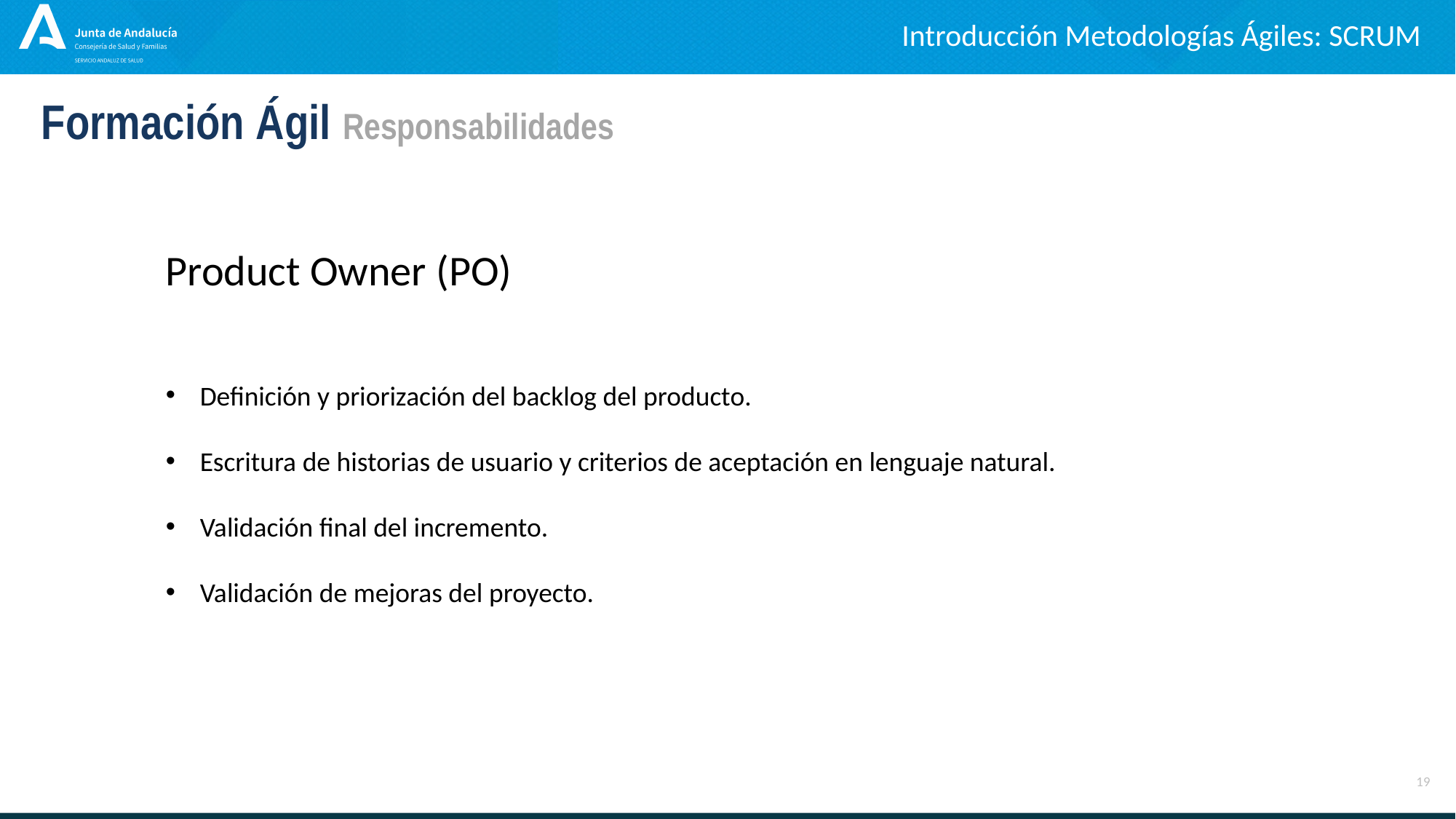

Introducción Metodologías Ágiles: SCRUM

Formación Ágil Responsabilidades

Product Owner (PO)

Definición y priorización del backlog del producto.
Escritura de historias de usuario y criterios de aceptación en lenguaje natural.
Validación final del incremento.
Validación de mejoras del proyecto.
19